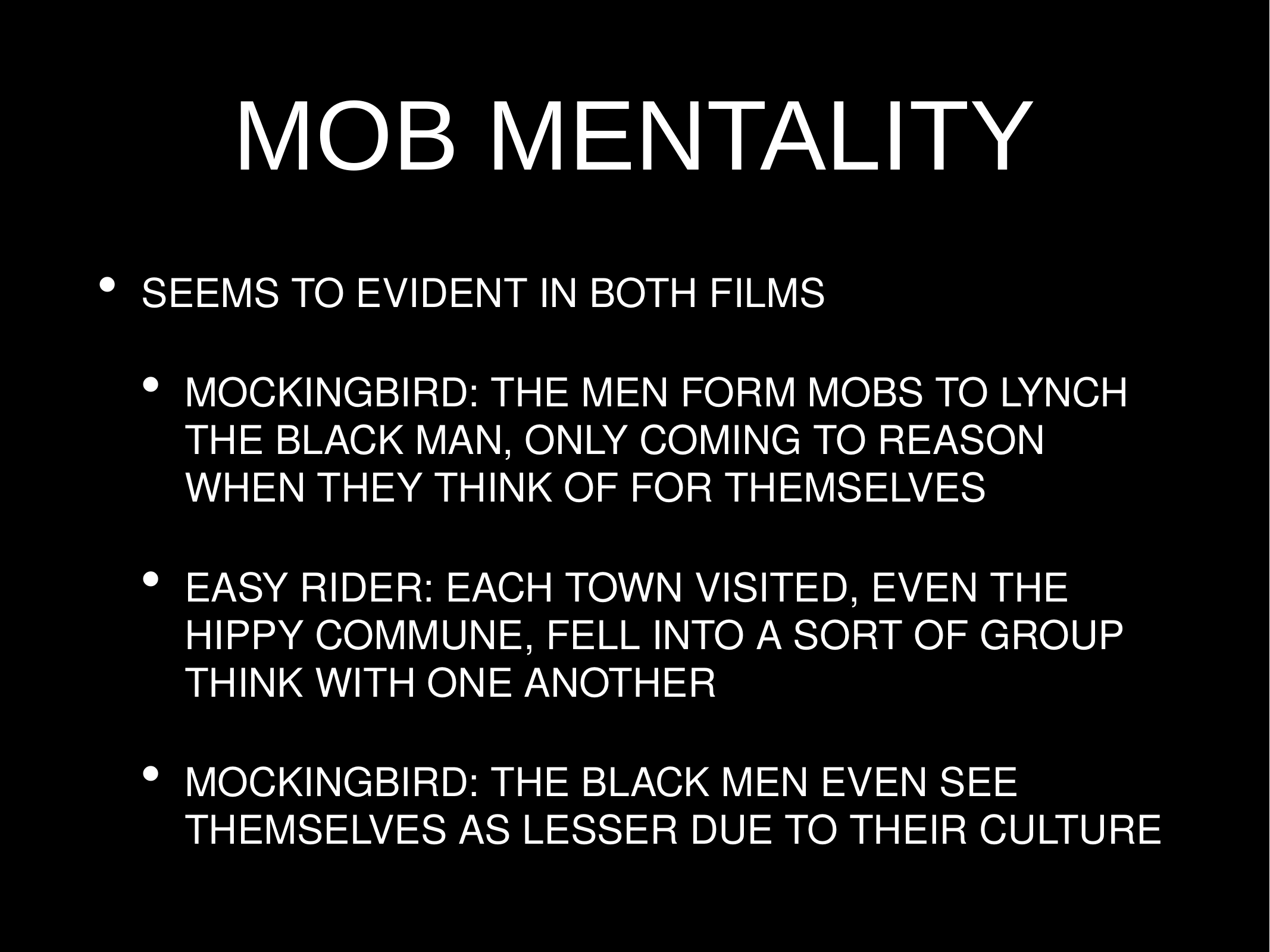

# MOB MENTALITY
SEEMS TO EVIDENT IN BOTH FILMS
MOCKINGBIRD: THE MEN FORM MOBS TO LYNCH THE BLACK MAN, ONLY COMING TO REASON WHEN THEY THINK OF FOR THEMSELVES
EASY RIDER: EACH TOWN VISITED, EVEN THE HIPPY COMMUNE, FELL INTO A SORT OF GROUP THINK WITH ONE ANOTHER
MOCKINGBIRD: THE BLACK MEN EVEN SEE THEMSELVES AS LESSER DUE TO THEIR CULTURE